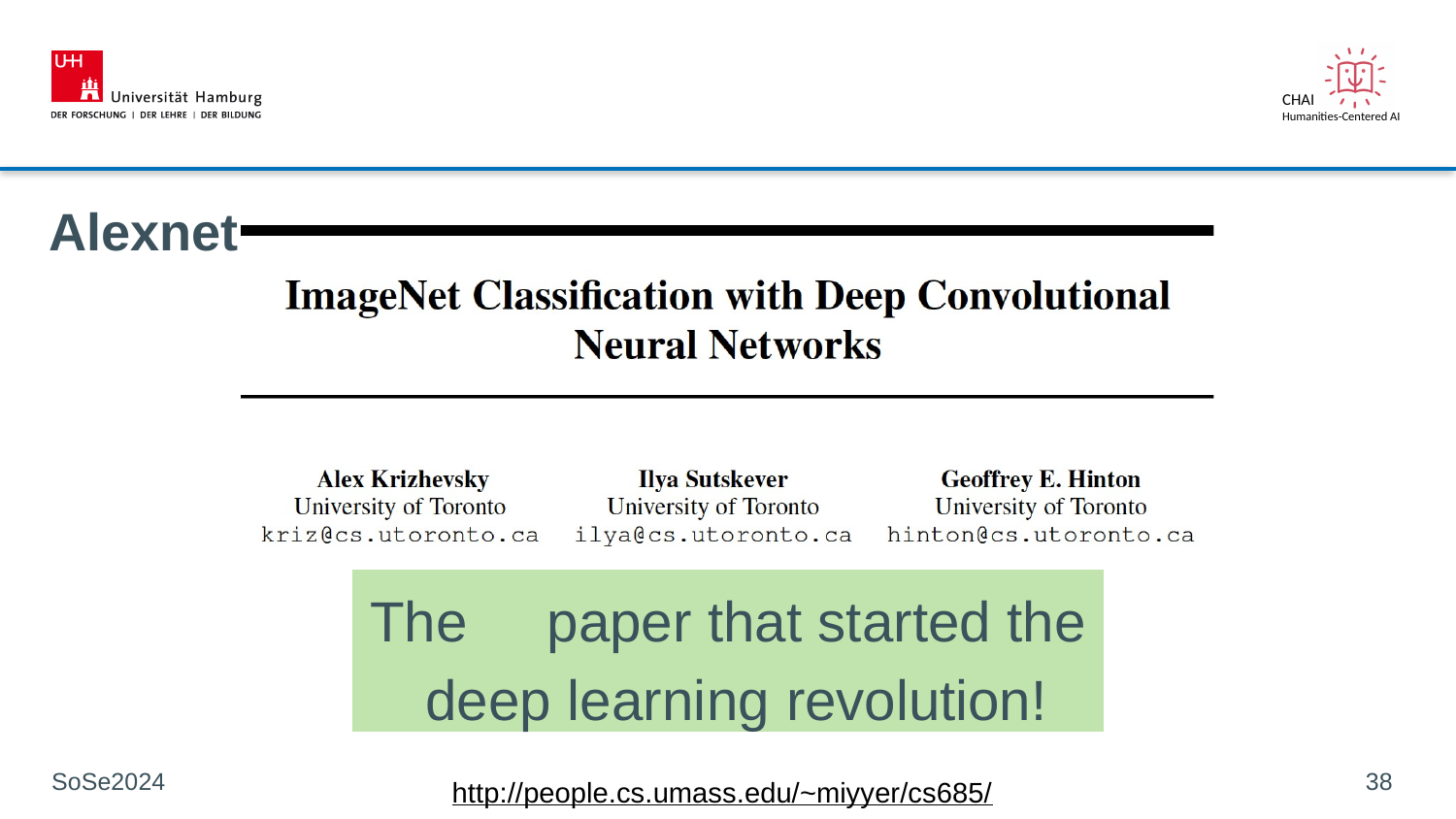

# Alexnet

The	 paper that started the deep learning revolution!
SoSe2024
38
http://people.cs.umass.edu/~miyyer/cs685/